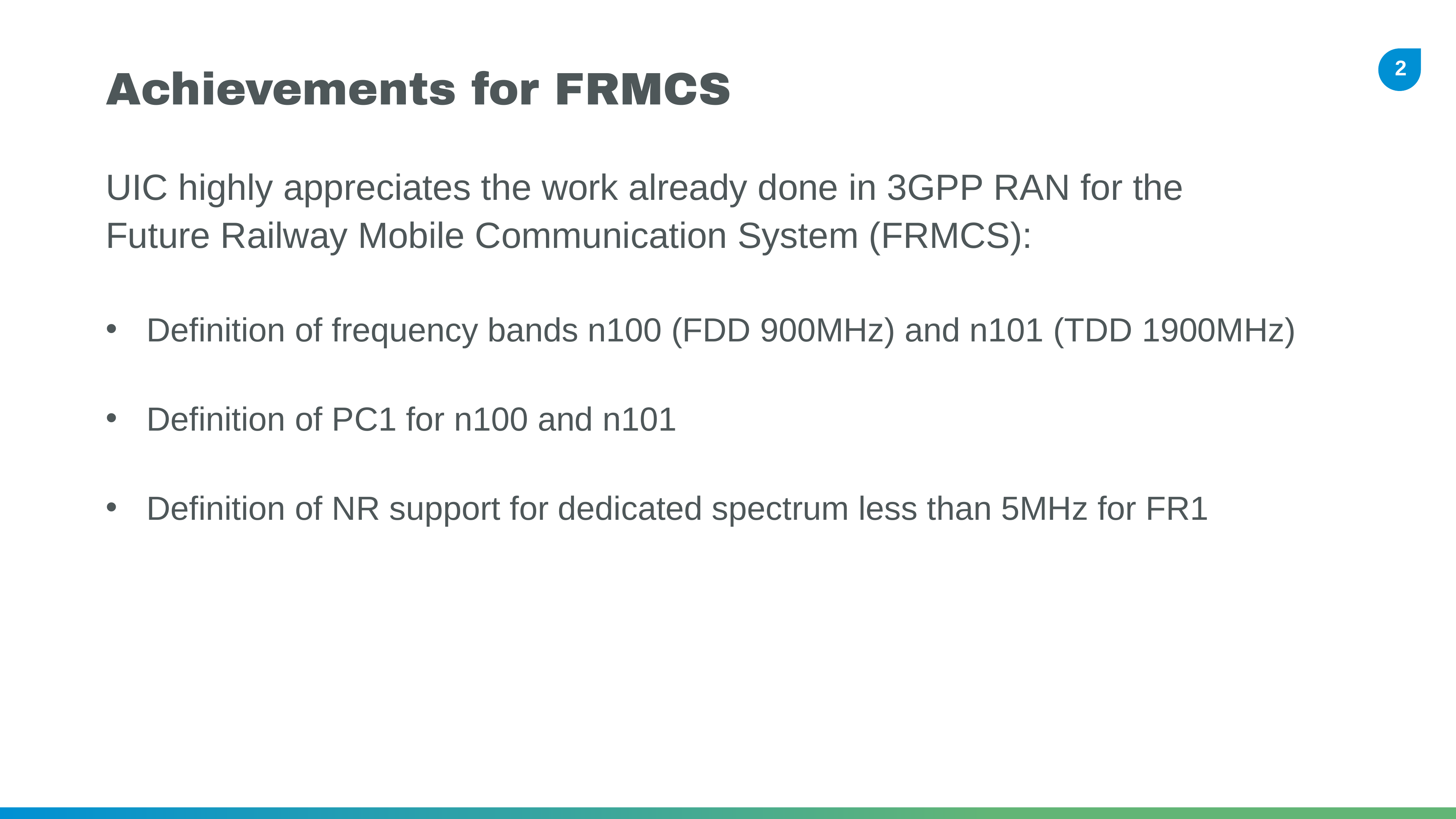

# Achievements for FRMCS
UIC highly appreciates the work already done in 3GPP RAN for the
Future Railway Mobile Communication System (FRMCS):

Definition of frequency bands n100 (FDD 900MHz) and n101 (TDD 1900MHz)

Definition of PC1 for n100 and n101

Definition of NR support for dedicated spectrum less than 5MHz for FR1